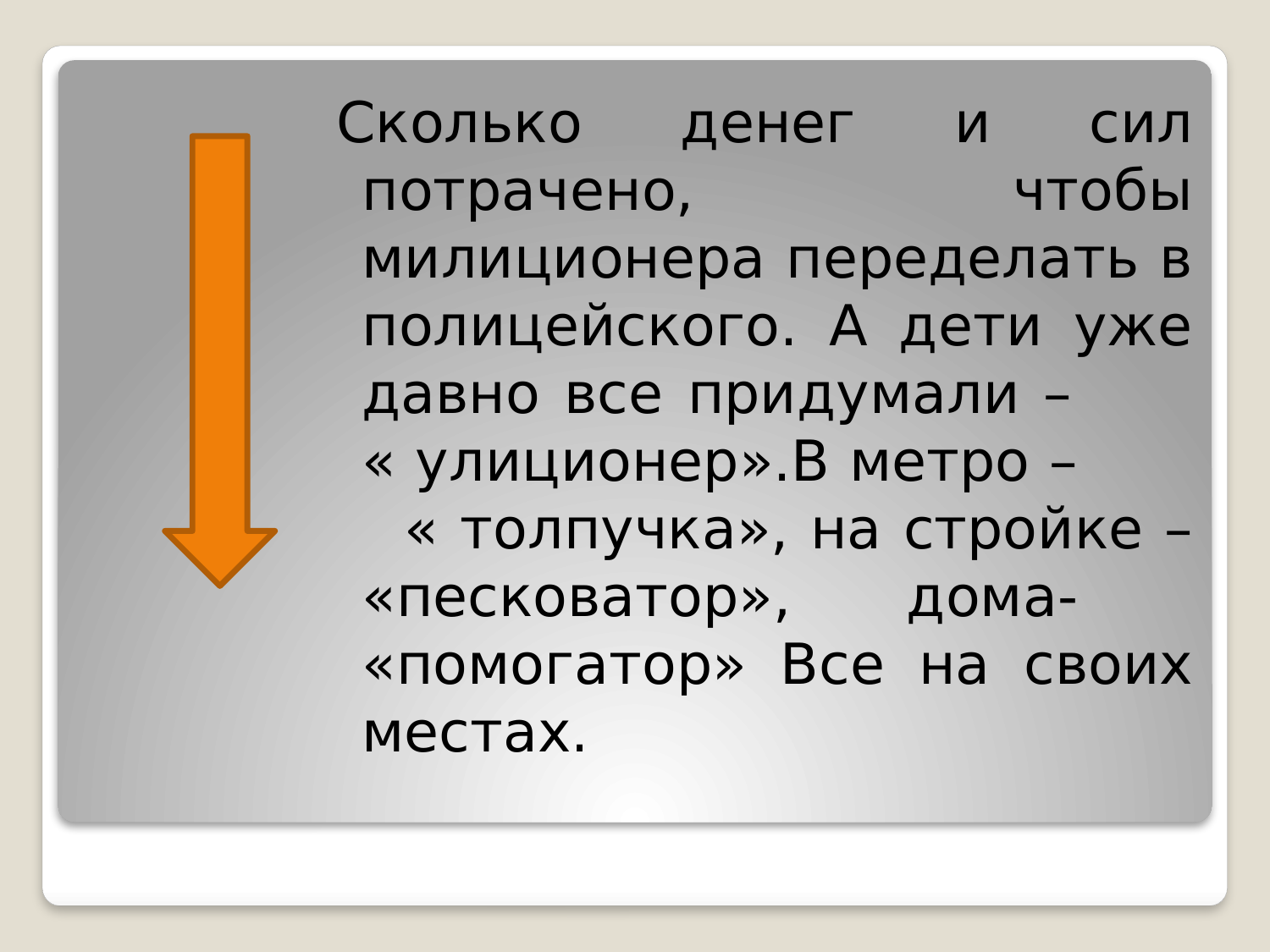

Сколько денег и сил потрачено, чтобы милиционера переделать в полицейского. А дети уже давно все придумали –      « улиционер».В метро –         « толпучка», на стройке – «песковатор», дома-  «помогатор» Все на своих местах.

#